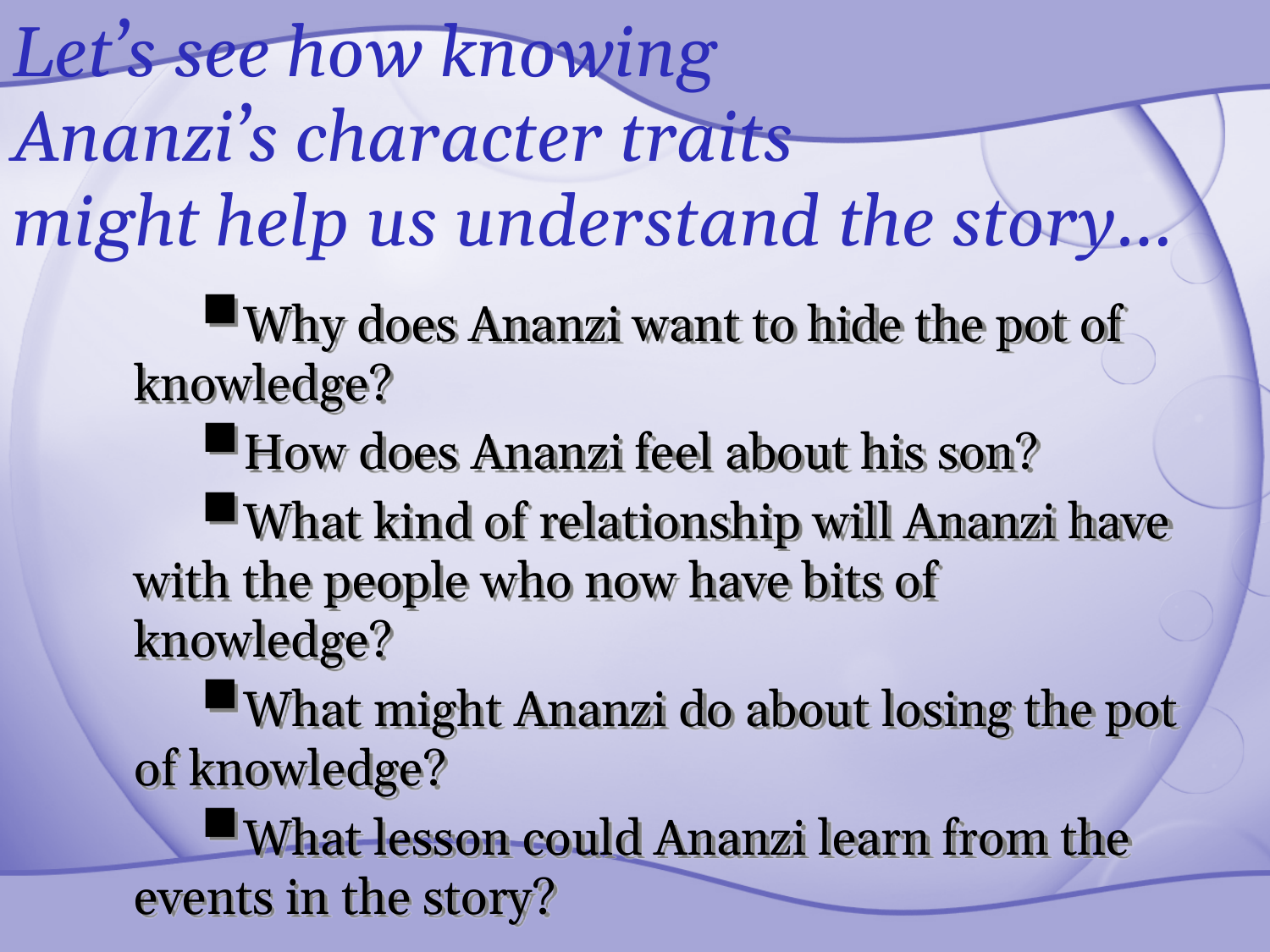

Let’s see how knowing
Ananzi’s character traits
might help us understand the story…
Why does Ananzi want to hide the pot of knowledge?
How does Ananzi feel about his son?
What kind of relationship will Ananzi have with the people who now have bits of knowledge?
What might Ananzi do about losing the pot of knowledge?
What lesson could Ananzi learn from the events in the story?